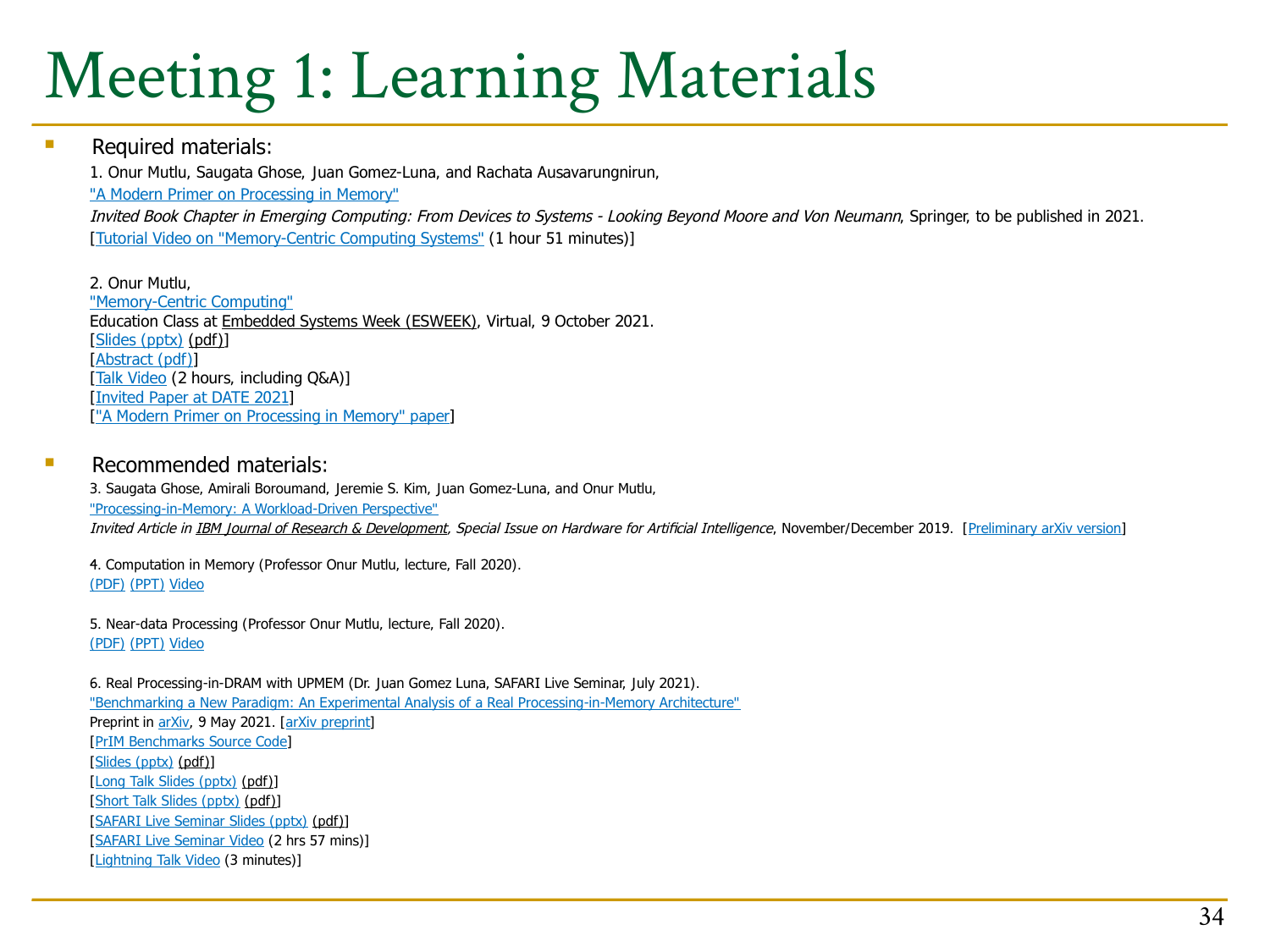

# Meeting 1: Learning Materials
Required materials:
1. Onur Mutlu, Saugata Ghose, Juan Gomez-Luna, and Rachata Ausavarungnirun,
"A Modern Primer on Processing in Memory"
Invited Book Chapter in Emerging Computing: From Devices to Systems - Looking Beyond Moore and Von Neumann, Springer, to be published in 2021.
[Tutorial Video on "Memory-Centric Computing Systems" (1 hour 51 minutes)]

2. Onur Mutlu,
"Memory-Centric Computing" 
Education Class at Embedded Systems Week (ESWEEK), Virtual, 9 October 2021. 
[Slides (pptx) (pdf)] 
[Abstract (pdf)] 
[Talk Video (2 hours, including Q&A)] 
[Invited Paper at DATE 2021] 
["A Modern Primer on Processing in Memory" paper]

Recommended materials:
3. Saugata Ghose, Amirali Boroumand, Jeremie S. Kim, Juan Gomez-Luna, and Onur Mutlu,
"Processing-in-Memory: A Workload-Driven Perspective"
Invited Article in IBM Journal of Research & Development, Special Issue on Hardware for Artificial Intelligence, November/December 2019.  [Preliminary arXiv version]
4. Computation in Memory (Professor Onur Mutlu, lecture, Fall 2020).
(PDF) (PPT) Video

5. Near-data Processing (Professor Onur Mutlu, lecture, Fall 2020).
(PDF) (PPT) Video

6. Real Processing-in-DRAM with UPMEM (Dr. Juan Gomez Luna, SAFARI Live Seminar, July 2021).
"Benchmarking a New Paradigm: An Experimental Analysis of a Real Processing-in-Memory Architecture"
Preprint in arXiv, 9 May 2021. [arXiv preprint]
[PrIM Benchmarks Source Code]
[Slides (pptx) (pdf)]
[Long Talk Slides (pptx) (pdf)]
[Short Talk Slides (pptx) (pdf)]
[SAFARI Live Seminar Slides (pptx) (pdf)]
[SAFARI Live Seminar Video (2 hrs 57 mins)]
[Lightning Talk Video (3 minutes)]

34